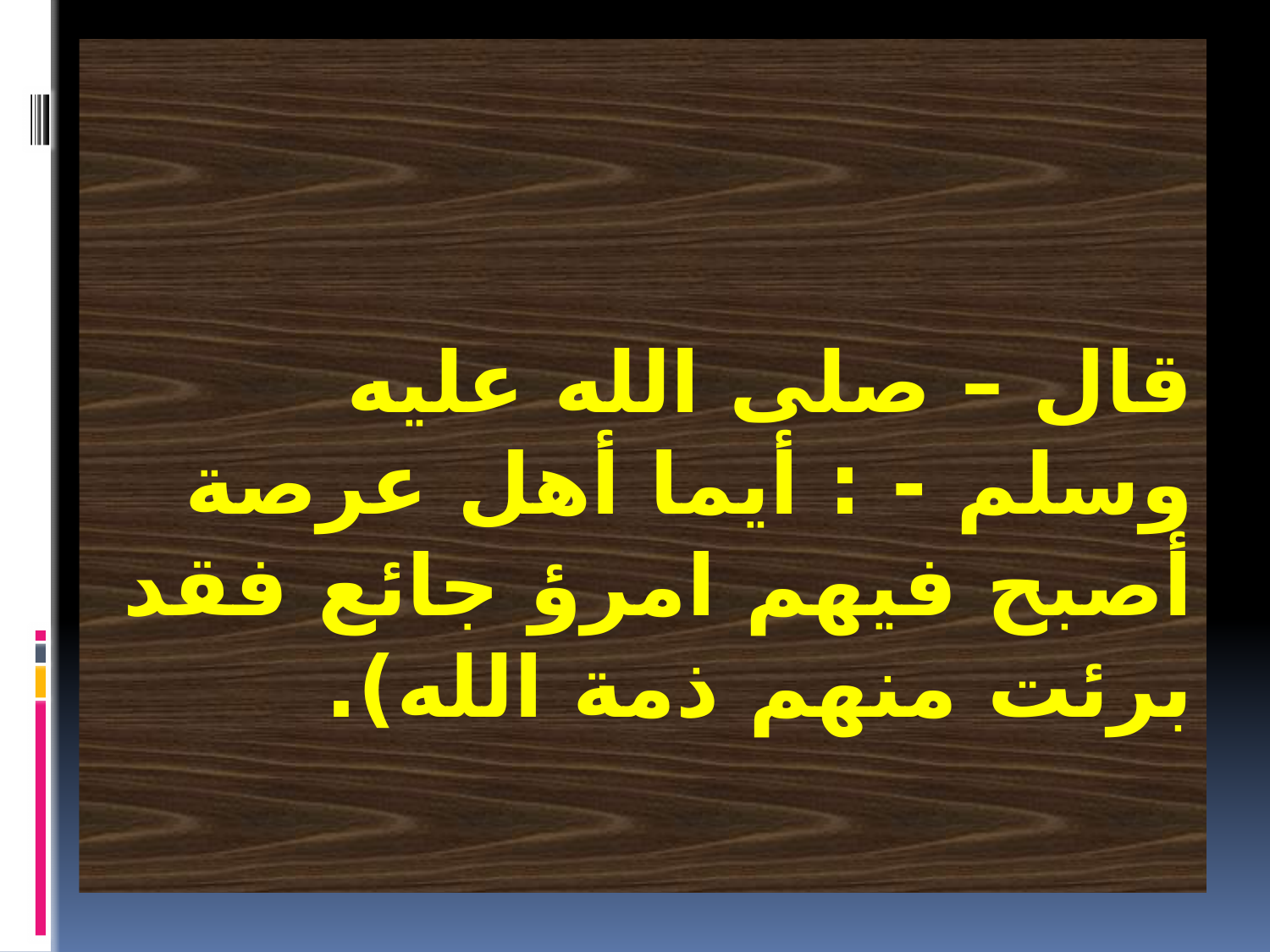

قال – صلى الله عليه وسلم - : أيما أهل عرصة أصبح فيهم امرؤ جائع فقد برئت منهم ذمة الله).